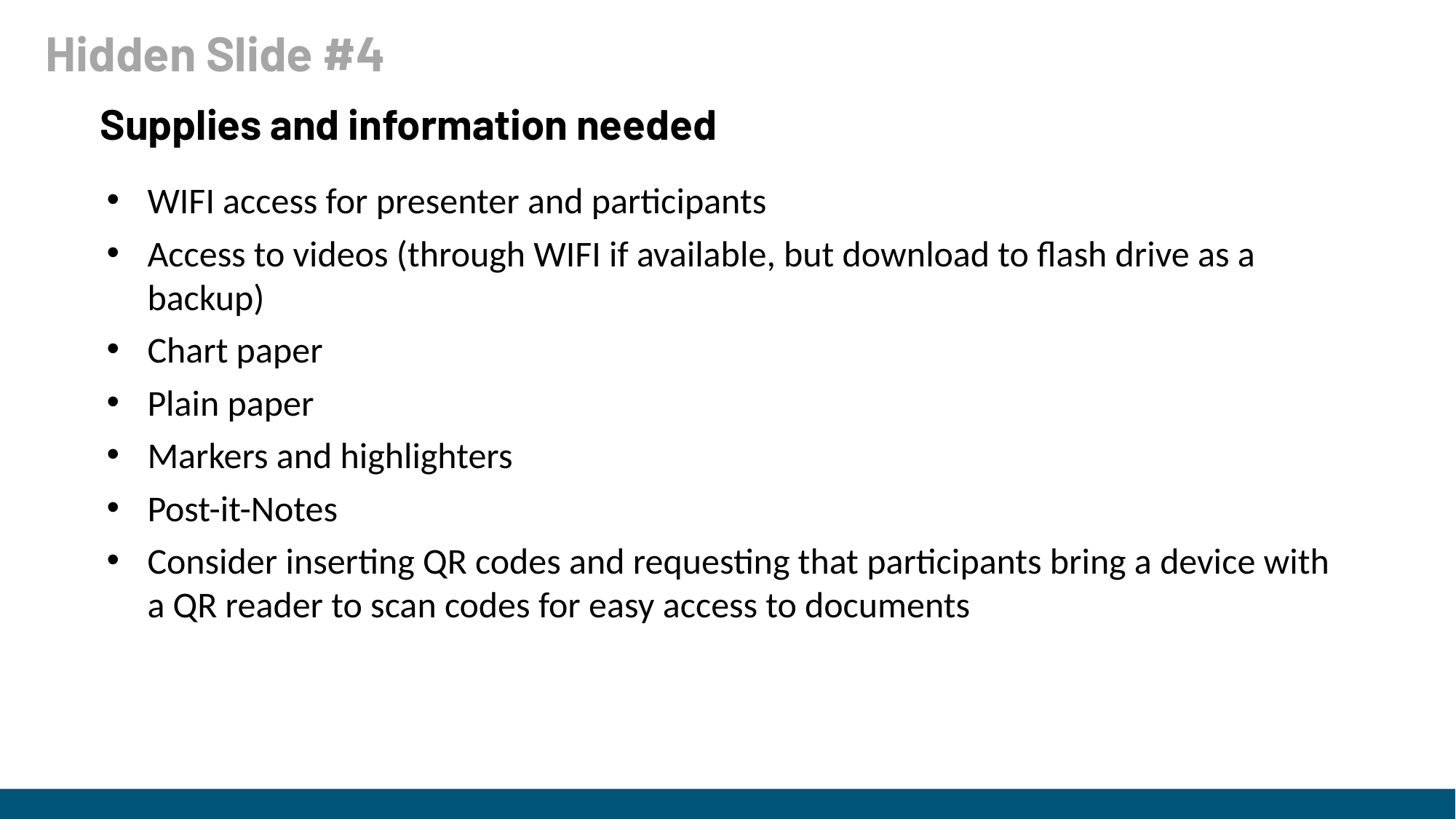

# Hidden Slide #4
Supplies and information needed
WIFI access for presenter and participants
Access to videos (through WIFI if available, but download to flash drive as a backup)
Chart paper
Plain paper
Markers and highlighters
Post-it-Notes
Consider inserting QR codes and requesting that participants bring a device with a QR reader to scan codes for easy access to documents